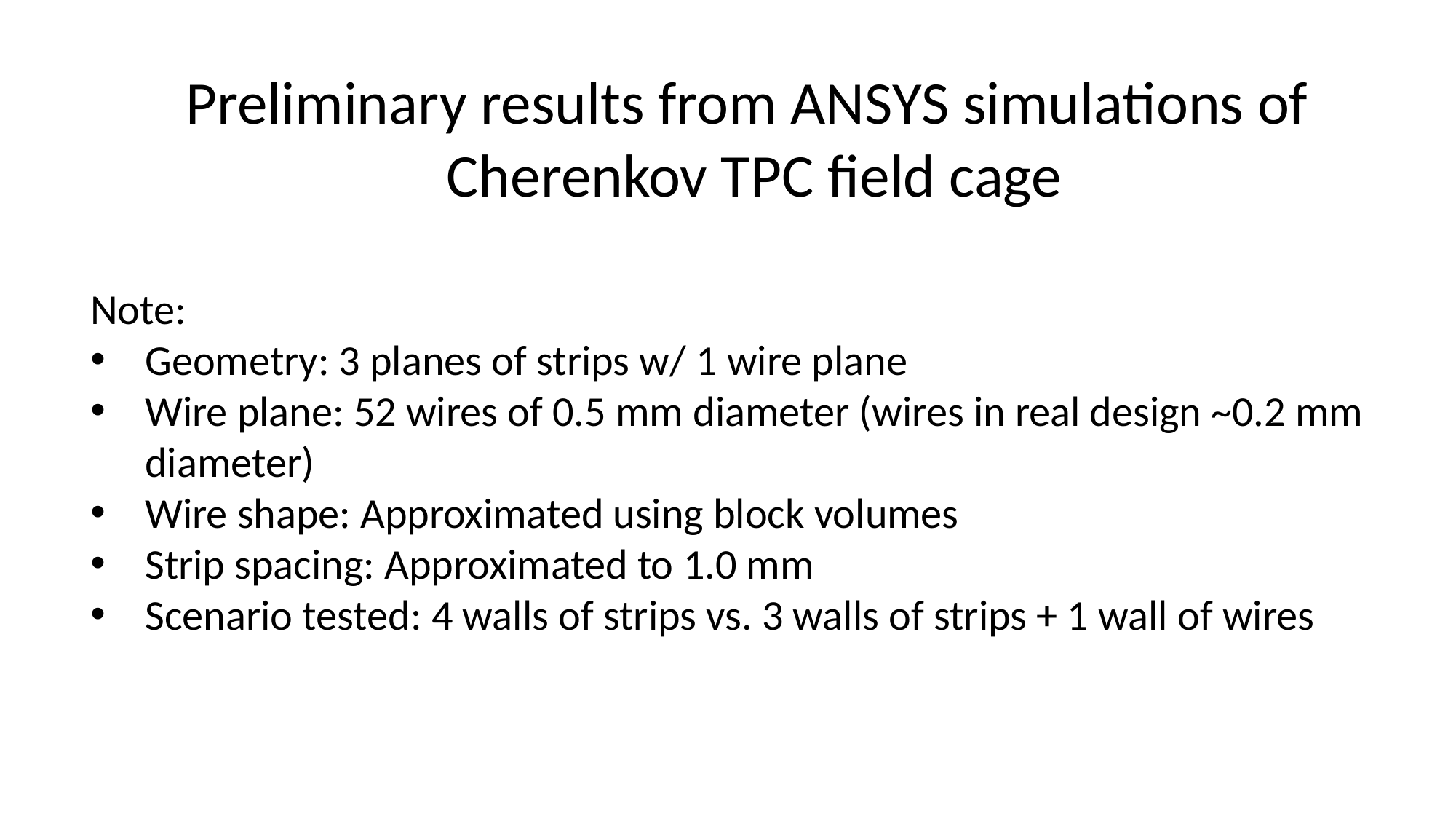

Preliminary results from ANSYS simulations of
Cherenkov TPC field cage

Note:
Geometry: 3 planes of strips w/ 1 wire plane
Wire plane: 52 wires of 0.5 mm diameter (wires in real design ~0.2 mm diameter)
Wire shape: Approximated using block volumes
Strip spacing: Approximated to 1.0 mm
Scenario tested: 4 walls of strips vs. 3 walls of strips + 1 wall of wires